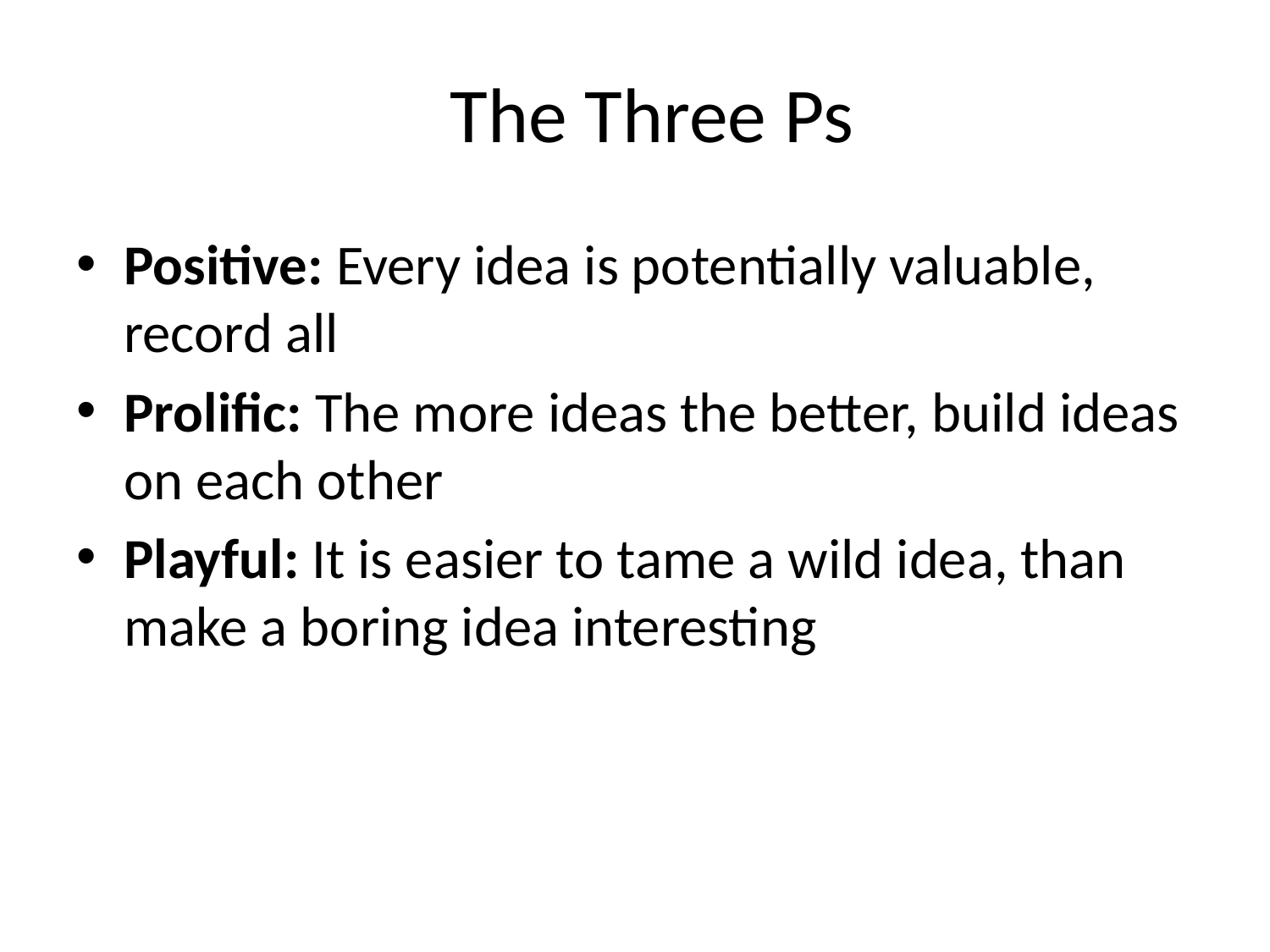

# The Three Ps
Positive: Every idea is potentially valuable, record all
Prolific: The more ideas the better, build ideas on each other
Playful: It is easier to tame a wild idea, than make a boring idea interesting